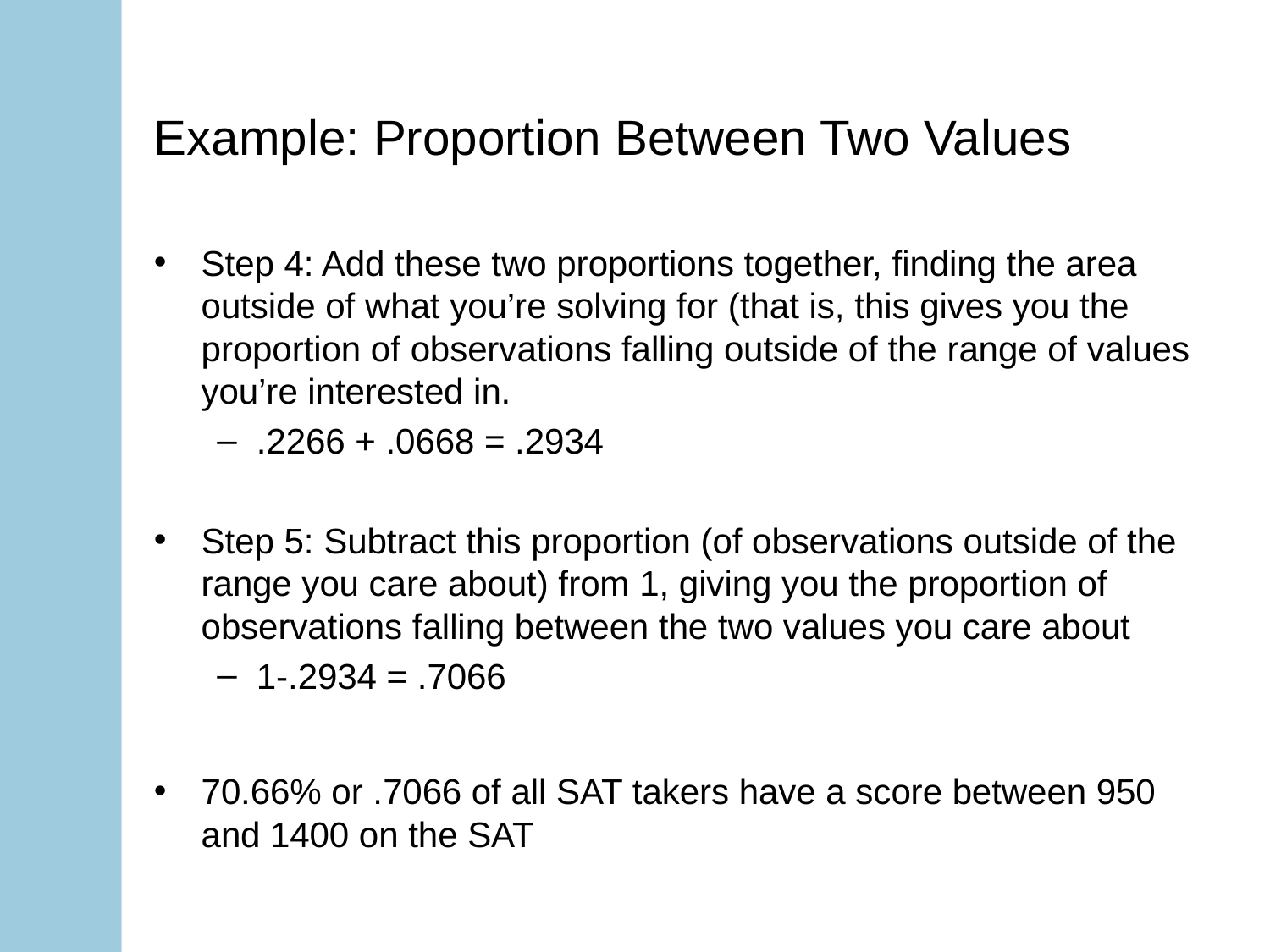

# Example: Proportion Between Two Values
Step 4: Add these two proportions together, finding the area outside of what you’re solving for (that is, this gives you the proportion of observations falling outside of the range of values you’re interested in.
.2266 + .0668 = .2934

Step 5: Subtract this proportion (of observations outside of the range you care about) from 1, giving you the proportion of observations falling between the two values you care about
1-.2934 = .7066

70.66% or .7066 of all SAT takers have a score between 950 and 1400 on the SAT